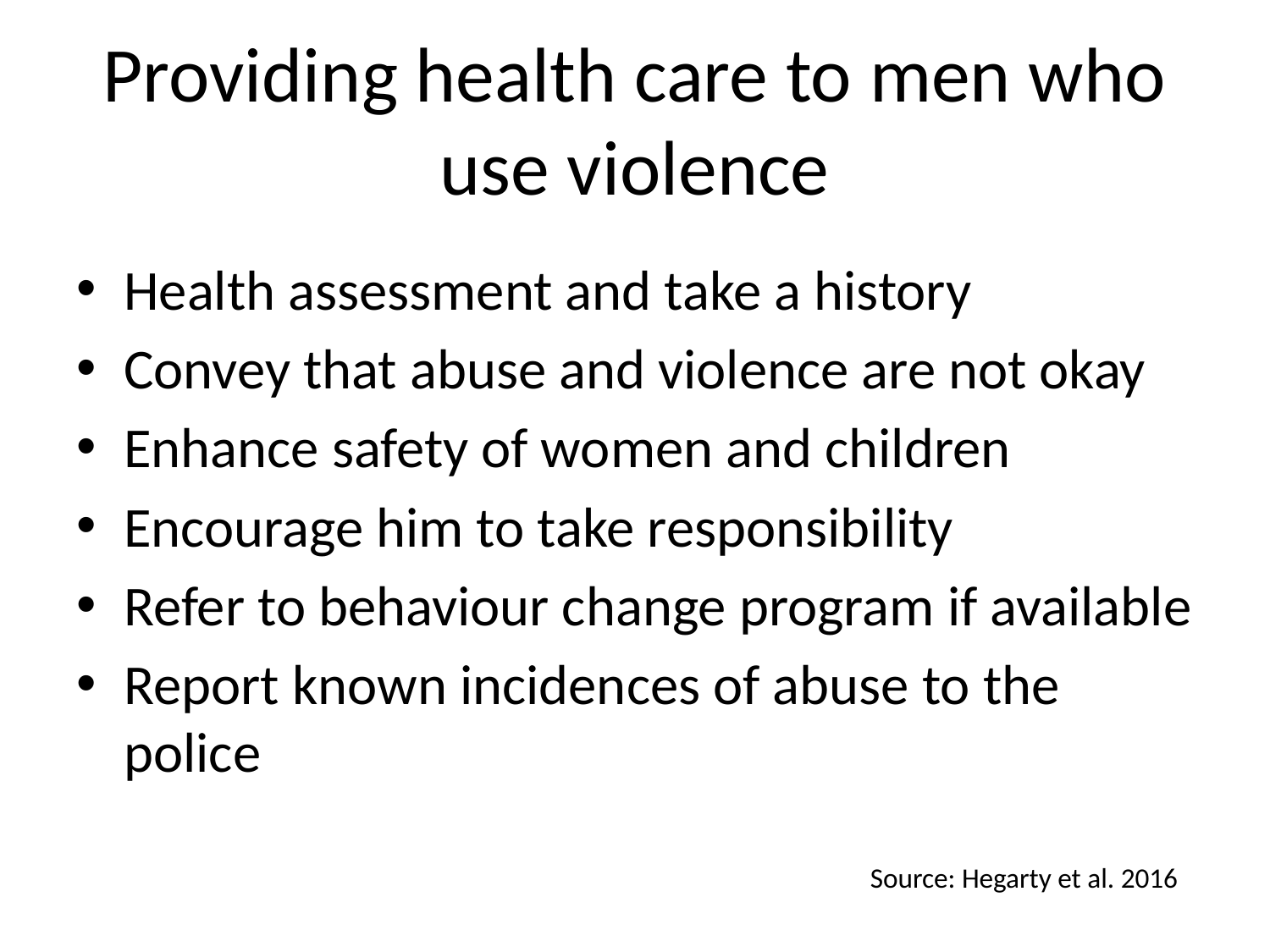

# Providing health care to men who use violence
Health assessment and take a history
Convey that abuse and violence are not okay
Enhance safety of women and children
Encourage him to take responsibility
Refer to behaviour change program if available
Report known incidences of abuse to the police
Source: Hegarty et al. 2016